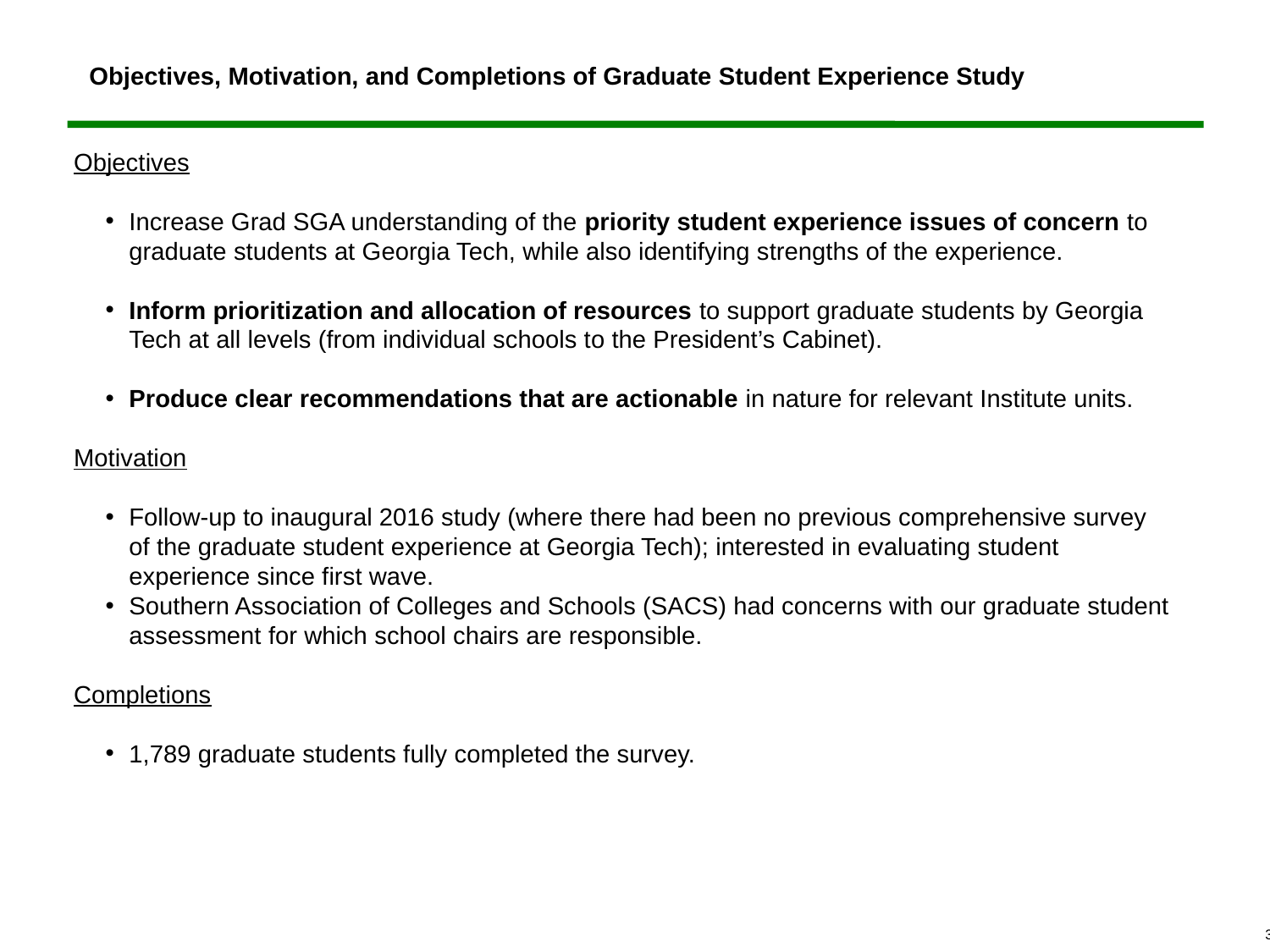

# Objectives, Motivation, and Completions of Graduate Student Experience Study
Objectives

Increase Grad SGA understanding of the priority student experience issues of concern to graduate students at Georgia Tech, while also identifying strengths of the experience.

Inform prioritization and allocation of resources to support graduate students by Georgia Tech at all levels (from individual schools to the President’s Cabinet).

Produce clear recommendations that are actionable in nature for relevant Institute units.

Motivation

Follow-up to inaugural 2016 study (where there had been no previous comprehensive survey of the graduate student experience at Georgia Tech); interested in evaluating student experience since first wave.
Southern Association of Colleges and Schools (SACS) had concerns with our graduate student assessment for which school chairs are responsible.

Completions

1,789 graduate students fully completed the survey.